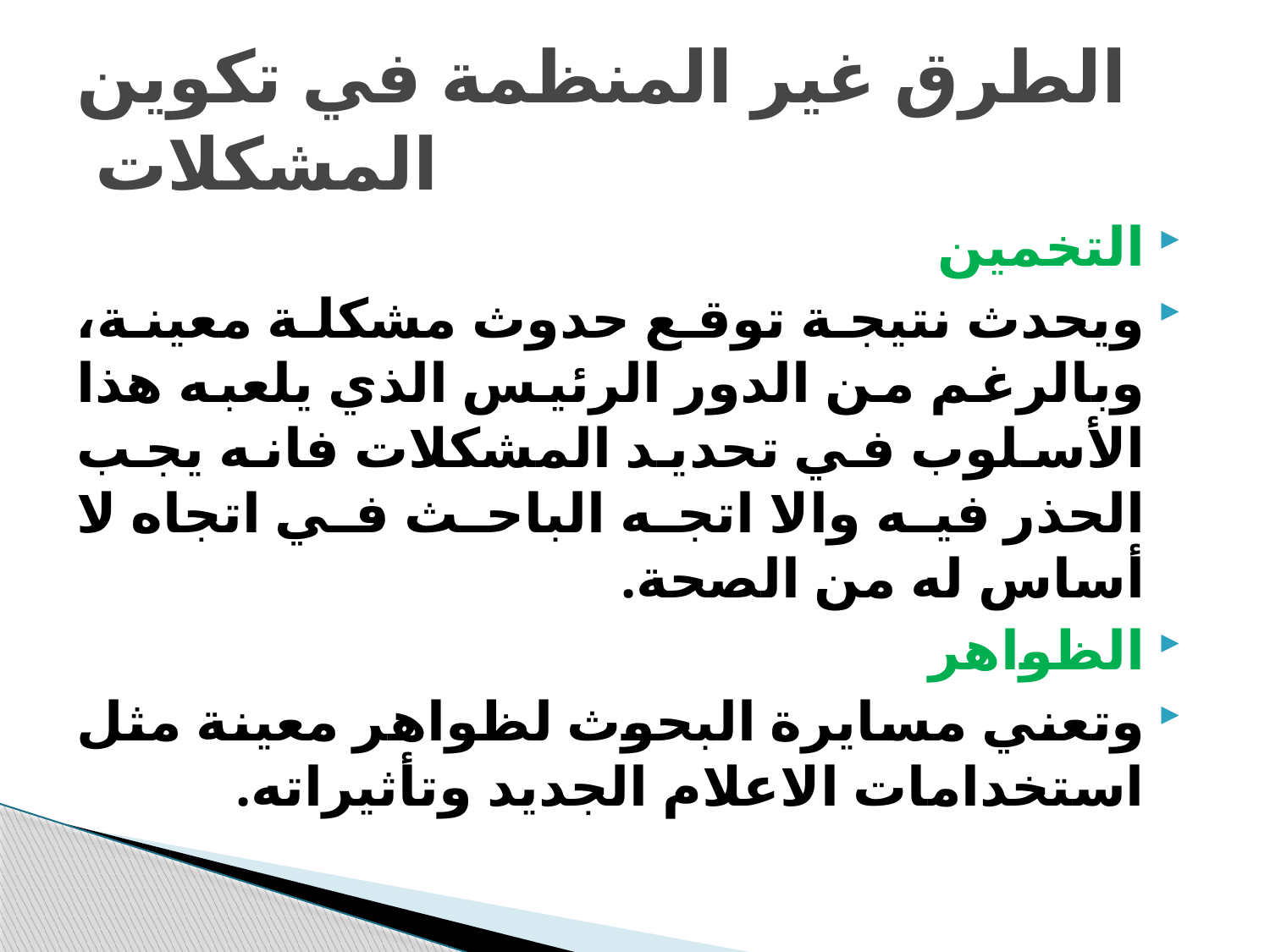

# الطرق غير المنظمة في تكوين المشكلات
التخمين
ويحدث نتيجة توقع حدوث مشكلة معينة، وبالرغم من الدور الرئيس الذي يلعبه هذا الأسلوب في تحديد المشكلات فانه يجب الحذر فيه والا اتجه الباحث في اتجاه لا أساس له من الصحة.
الظواهر
وتعني مسايرة البحوث لظواهر معينة مثل استخدامات الاعلام الجديد وتأثيراته.